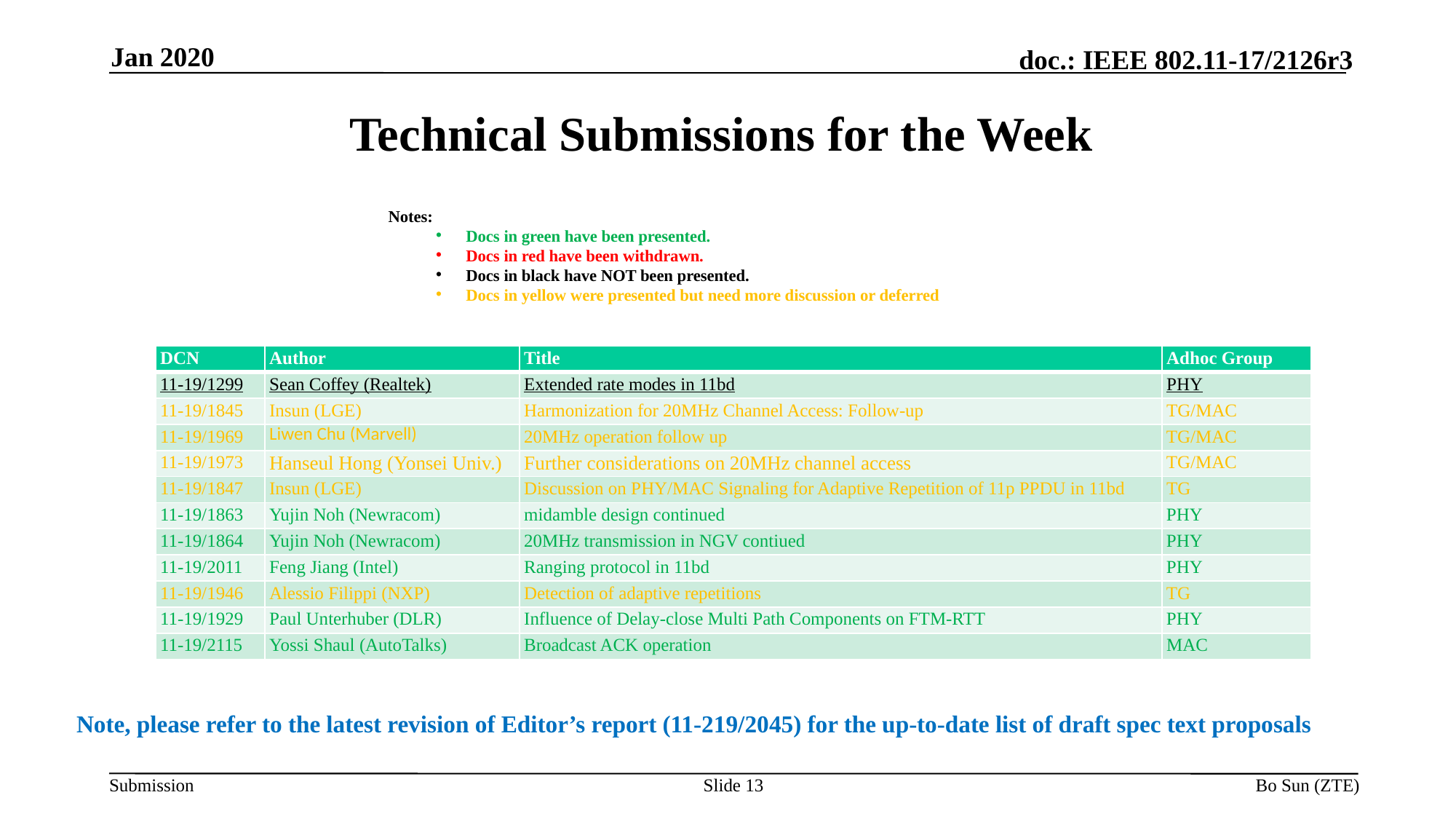

Jan 2020
Technical Submissions for the Week
Notes:
Docs in green have been presented.
Docs in red have been withdrawn.
Docs in black have NOT been presented.
Docs in yellow were presented but need more discussion or deferred
| DCN | Author | Title | Adhoc Group |
| --- | --- | --- | --- |
| 11-19/1299 | Sean Coffey (Realtek) | Extended rate modes in 11bd | PHY |
| 11-19/1845 | Insun (LGE) | Harmonization for 20MHz Channel Access: Follow-up | TG/MAC |
| 11-19/1969 | Liwen Chu (Marvell) | 20MHz operation follow up | TG/MAC |
| 11-19/1973 | Hanseul Hong (Yonsei Univ.) | Further considerations on 20MHz channel access | TG/MAC |
| 11-19/1847 | Insun (LGE) | Discussion on PHY/MAC Signaling for Adaptive Repetition of 11p PPDU in 11bd | TG |
| 11-19/1863 | Yujin Noh (Newracom) | midamble design continued | PHY |
| 11-19/1864 | Yujin Noh (Newracom) | 20MHz transmission in NGV contiued | PHY |
| 11-19/2011 | Feng Jiang (Intel) | Ranging protocol in 11bd | PHY |
| 11-19/1946 | Alessio Filippi (NXP) | Detection of adaptive repetitions | TG |
| 11-19/1929 | Paul Unterhuber (DLR) | Influence of Delay-close Multi Path Components on FTM-RTT | PHY |
| 11-19/2115 | Yossi Shaul (AutoTalks) | Broadcast ACK operation | MAC |
Note, please refer to the latest revision of Editor’s report (11-219/2045) for the up-to-date list of draft spec text proposals
Slide 13
Bo Sun (ZTE)